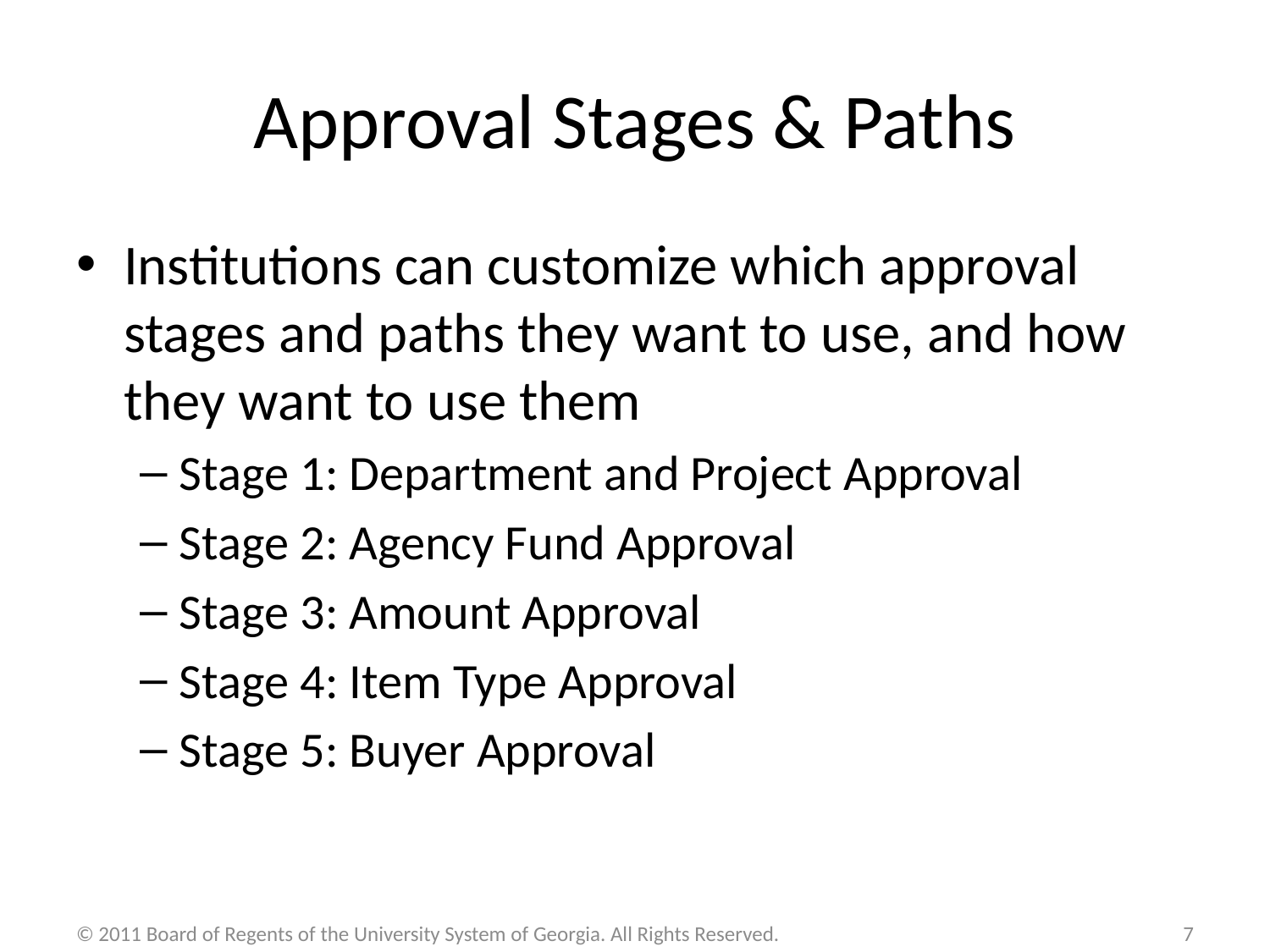

# Approval Stages & Paths
Institutions can customize which approval stages and paths they want to use, and how they want to use them
Stage 1: Department and Project Approval
Stage 2: Agency Fund Approval
Stage 3: Amount Approval
Stage 4: Item Type Approval
Stage 5: Buyer Approval
© 2011 Board of Regents of the University System of Georgia. All Rights Reserved.
7